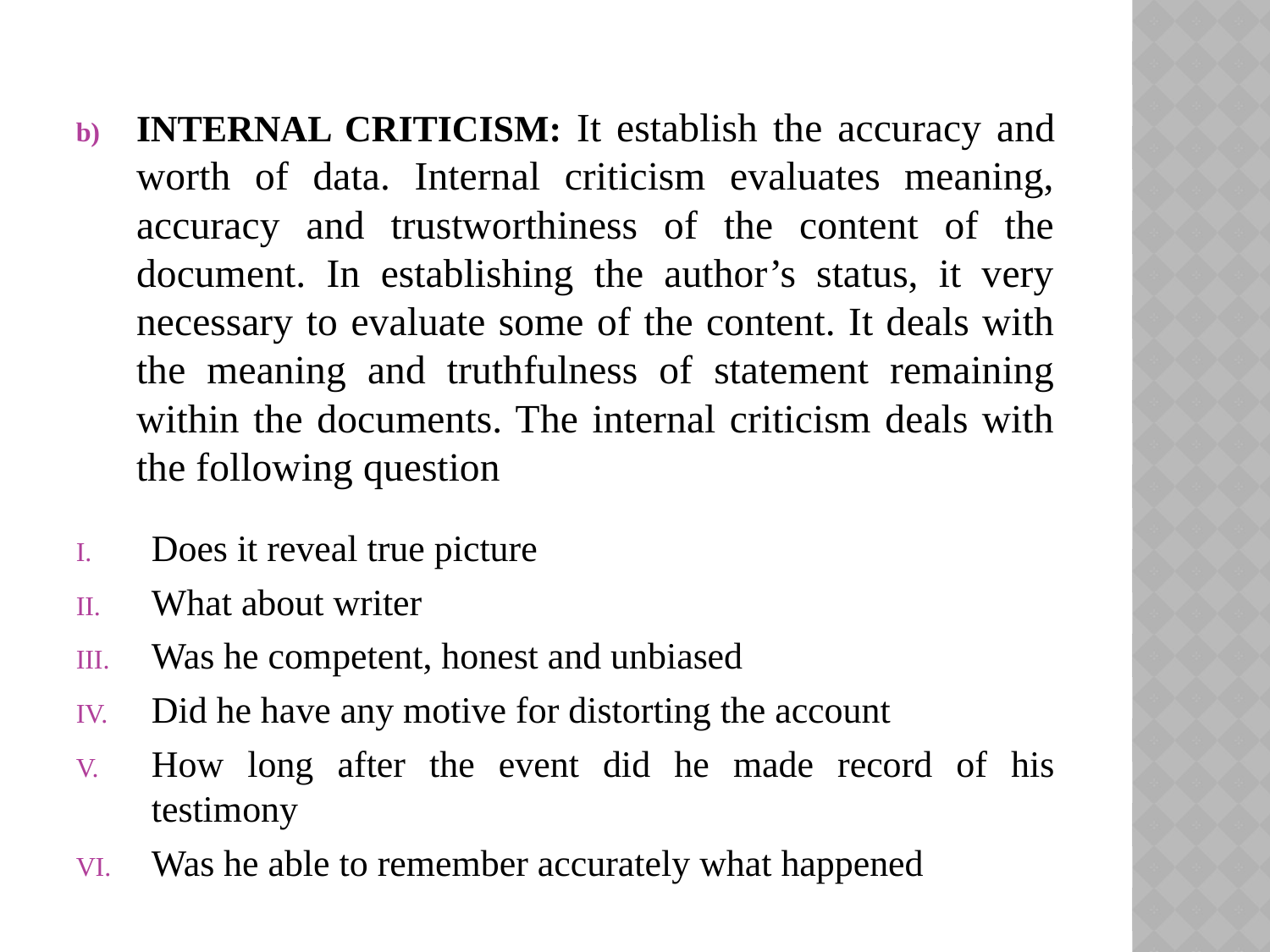

INTERNAL CRITICISM: It establish the accuracy and worth of data. Internal criticism evaluates meaning, accuracy and trustworthiness of the content of the document. In establishing the author’s status, it very necessary to evaluate some of the content. It deals with the meaning and truthfulness of statement remaining within the documents. The internal criticism deals with the following question

Does it reveal true picture
What about writer
Was he competent, honest and unbiased
Did he have any motive for distorting the account
How long after the event did he made record of his testimony
Was he able to remember accurately what happened